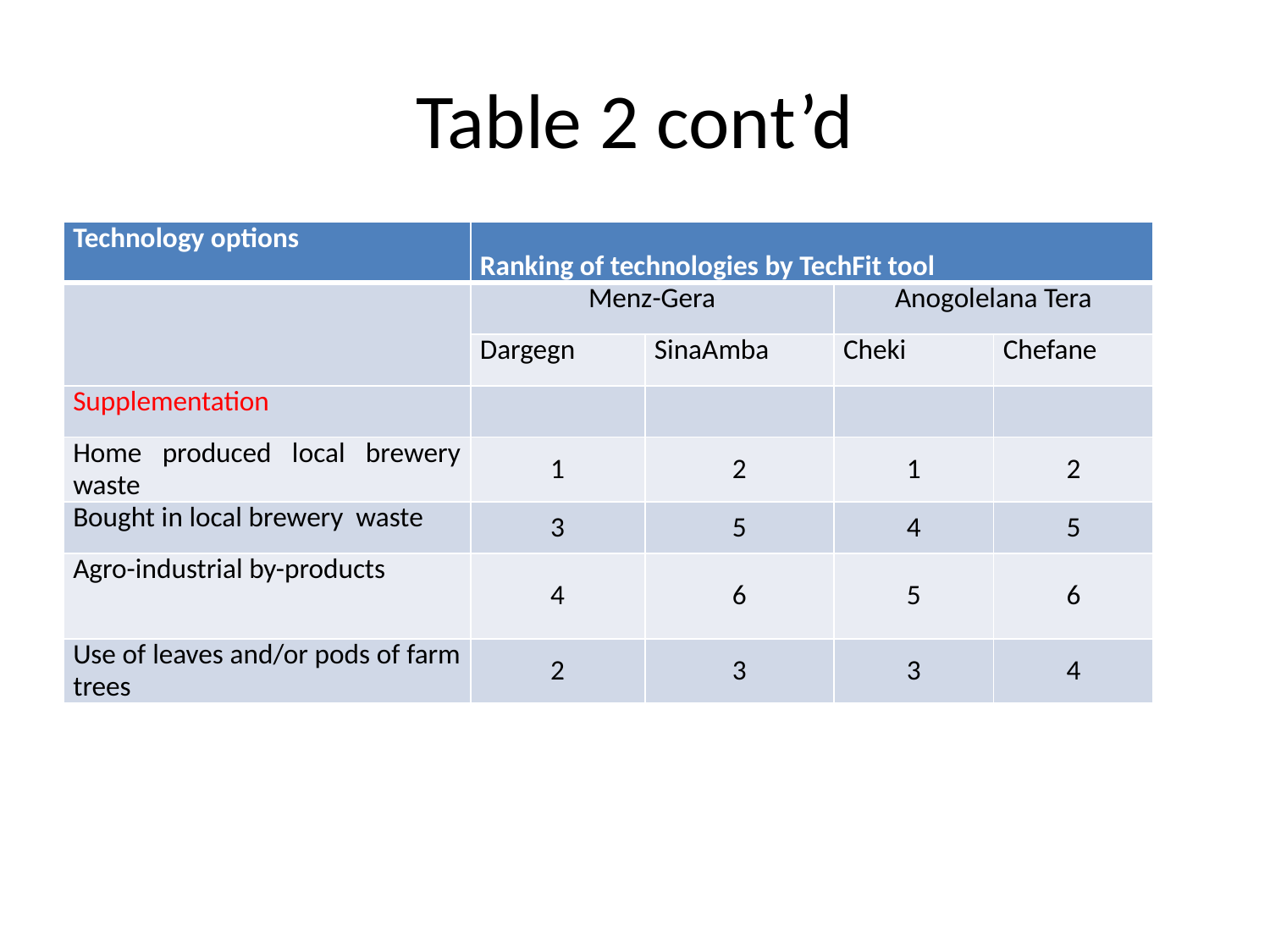

# Table 2 cont’d
| Technology options | Ranking of technologies by TechFit tool |  |  |  |
| --- | --- | --- | --- | --- |
|  | Menz-Gera |  | Anogolelana Tera |  |
|  | Dargegn | SinaAmba | Cheki | Chefane |
| Supplementation |  |  |  |  |
| Home produced local brewery waste | 1 | 2 | 1 | 2 |
| Bought in local brewery waste | 3 | 5 | 4 | 5 |
| Agro-industrial by-products | 4 | 6 | 5 | 6 |
| Use of leaves and/or pods of farm trees | 2 | 3 | 3 | 4 |